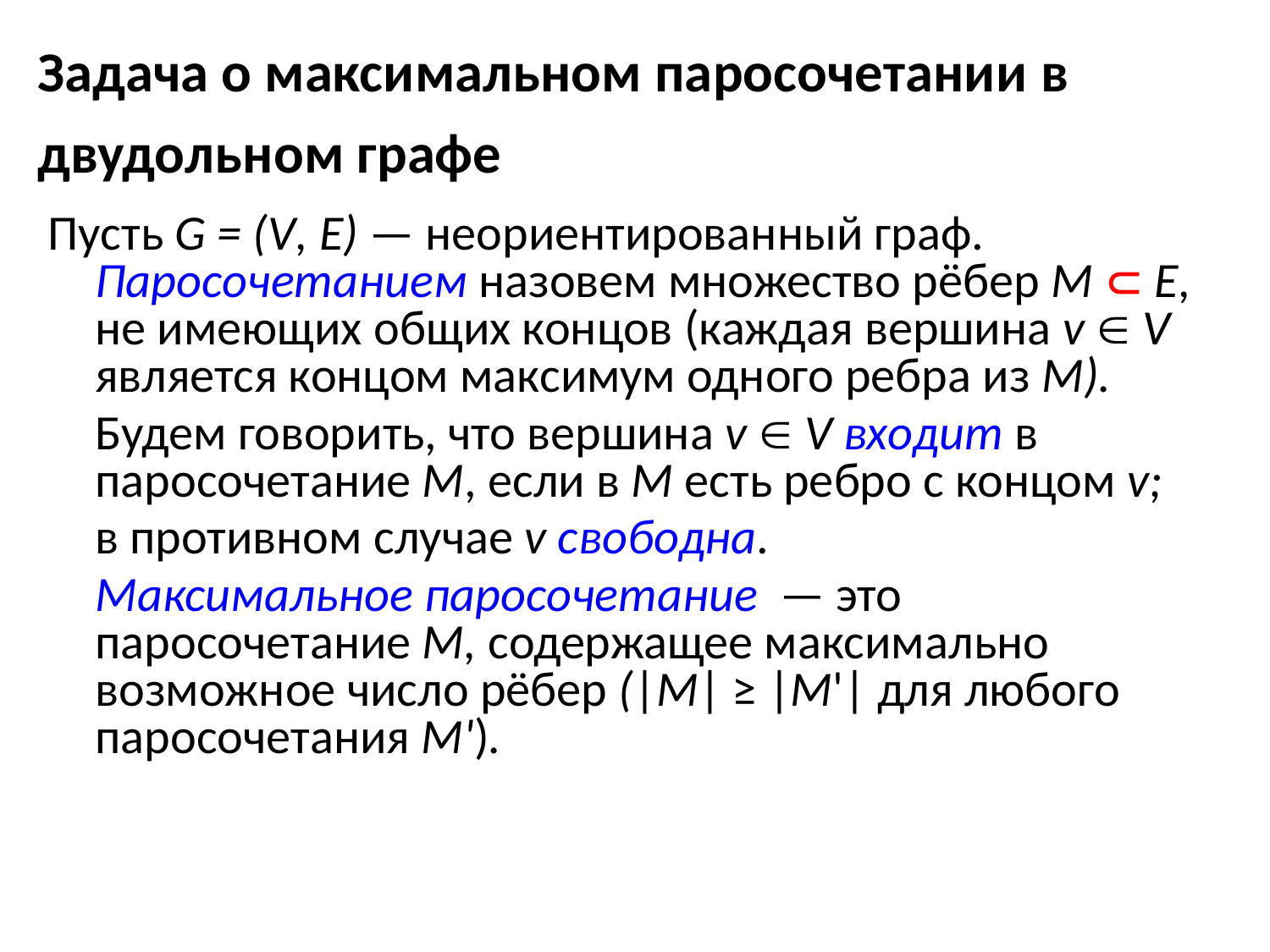

# Задача о максимальном паросочетании в двудольном графе
Пусть G = (V, Е) — неориентированный граф. Паросочетанием назовем множество рёбер М ⊂ Е, не имеющих общих концов (каждая вершина v ∈ V является концом максимум одного ребра из М).
	Будем говорить, что вершина v ∈ V входит в паросочетание М, если в М есть ребро с концом v;
	в противном случае v свободна.
	Максимальное паросочетание  — это паросочетание М, содержащее максимально возможное число рёбер (|М| ≥ |М'| для любого паросочетания М').